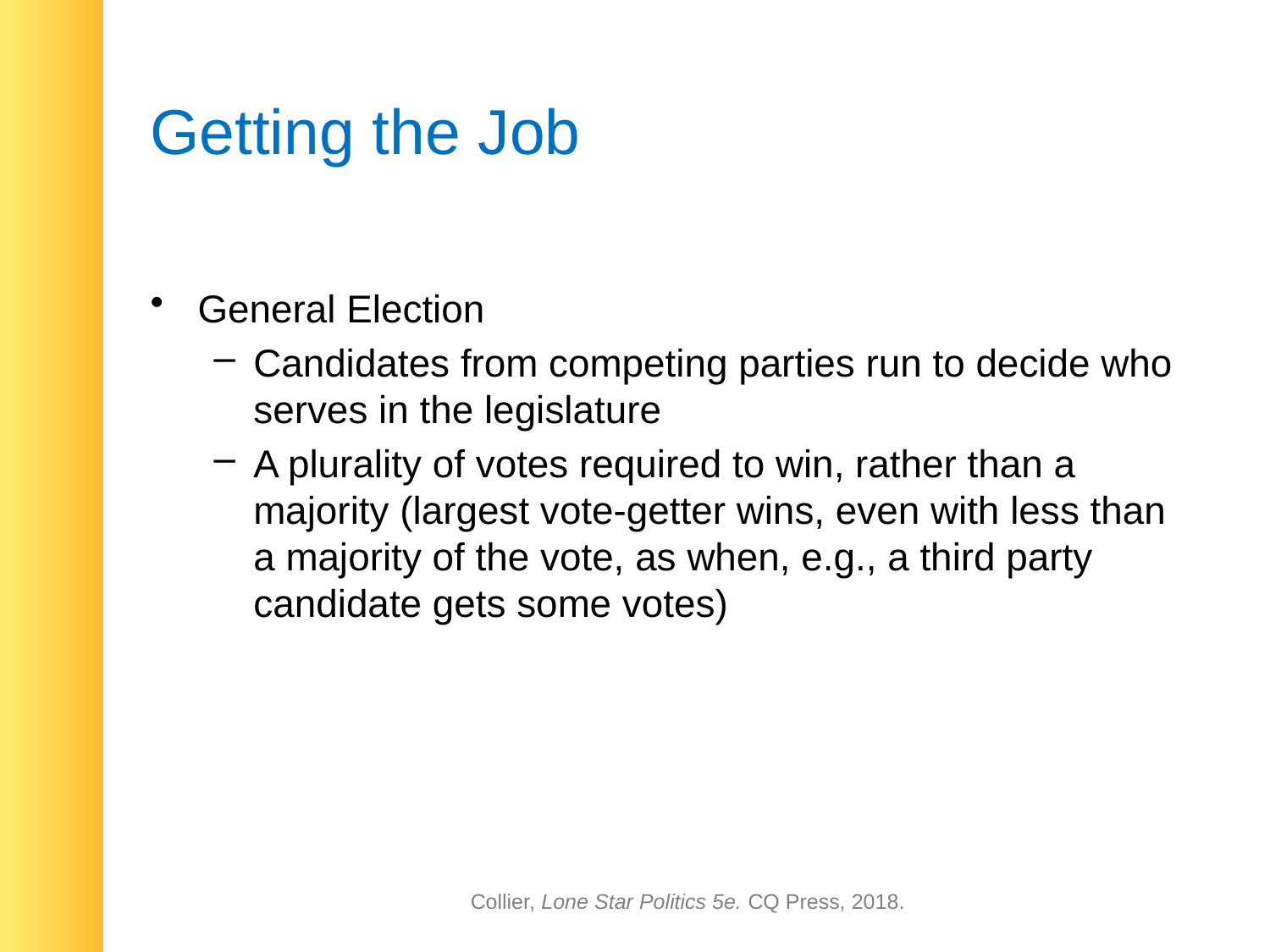

# Getting the Job
General Election
Candidates from competing parties run to decide who serves in the legislature
A plurality of votes required to win, rather than a majority (largest vote-getter wins, even with less than a majority of the vote, as when, e.g., a third party candidate gets some votes)
Collier, Lone Star Politics 5e. CQ Press, 2018.